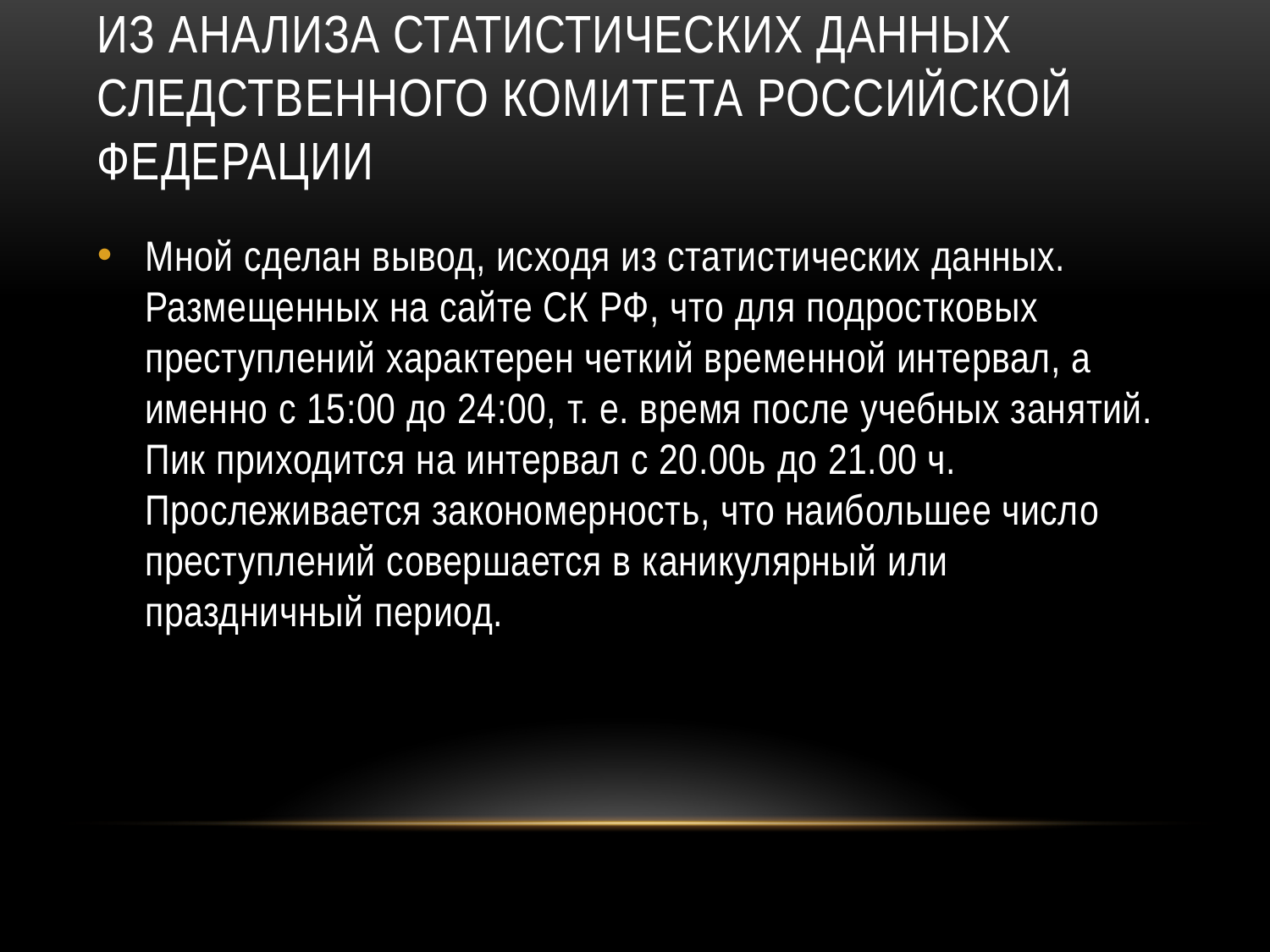

# Из анализа статистических данных Следственного комитета Российской Федерации
Мной сделан вывод, исходя из статистических данных. Размещенных на сайте СК РФ, что для подростковых преступлений характерен четкий временной интервал, а именно с 15:00 до 24:00, т. е. время после учебных занятий. Пик приходится на интервал с 20.00ь до 21.00 ч. Прослеживается закономерность, что наибольшее число преступлений совершается в каникулярный или праздничный период.